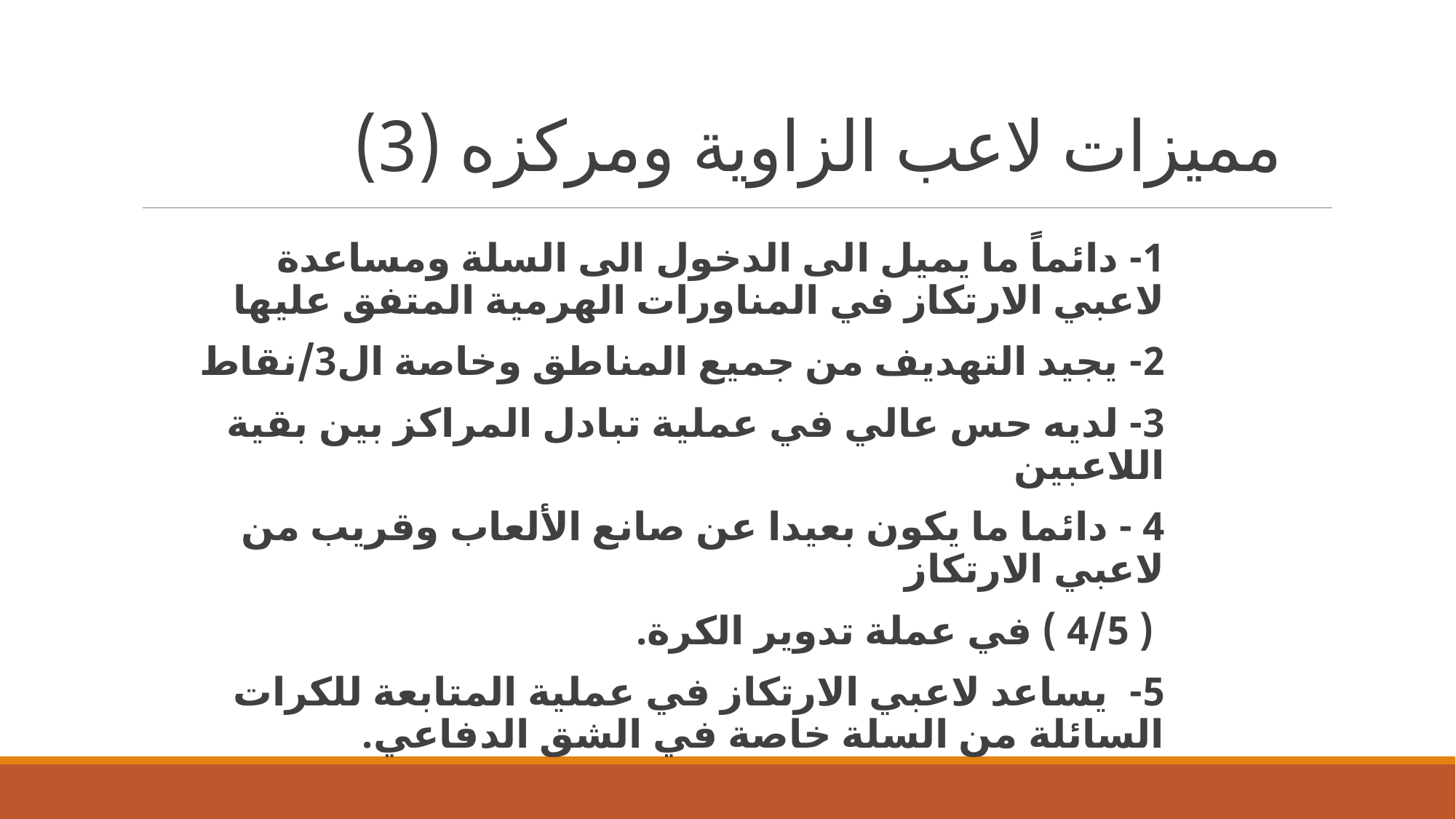

# مميزات لاعب الزاوية ومركزه (3)
1- دائماً ما يميل الى الدخول الى السلة ومساعدة لاعبي الارتكاز في المناورات الهرمية المتفق عليها
2- يجيد التهديف من جميع المناطق وخاصة ال3/نقاط
3- لديه حس عالي في عملية تبادل المراكز بين بقية اللاعبين
4 - دائما ما يكون بعيدا عن صانع الألعاب وقريب من لاعبي الارتكاز
 ( 4/5 ) في عملة تدوير الكرة.
5-  يساعد لاعبي الارتكاز في عملية المتابعة للكرات السائلة من السلة خاصة في الشق الدفاعي.